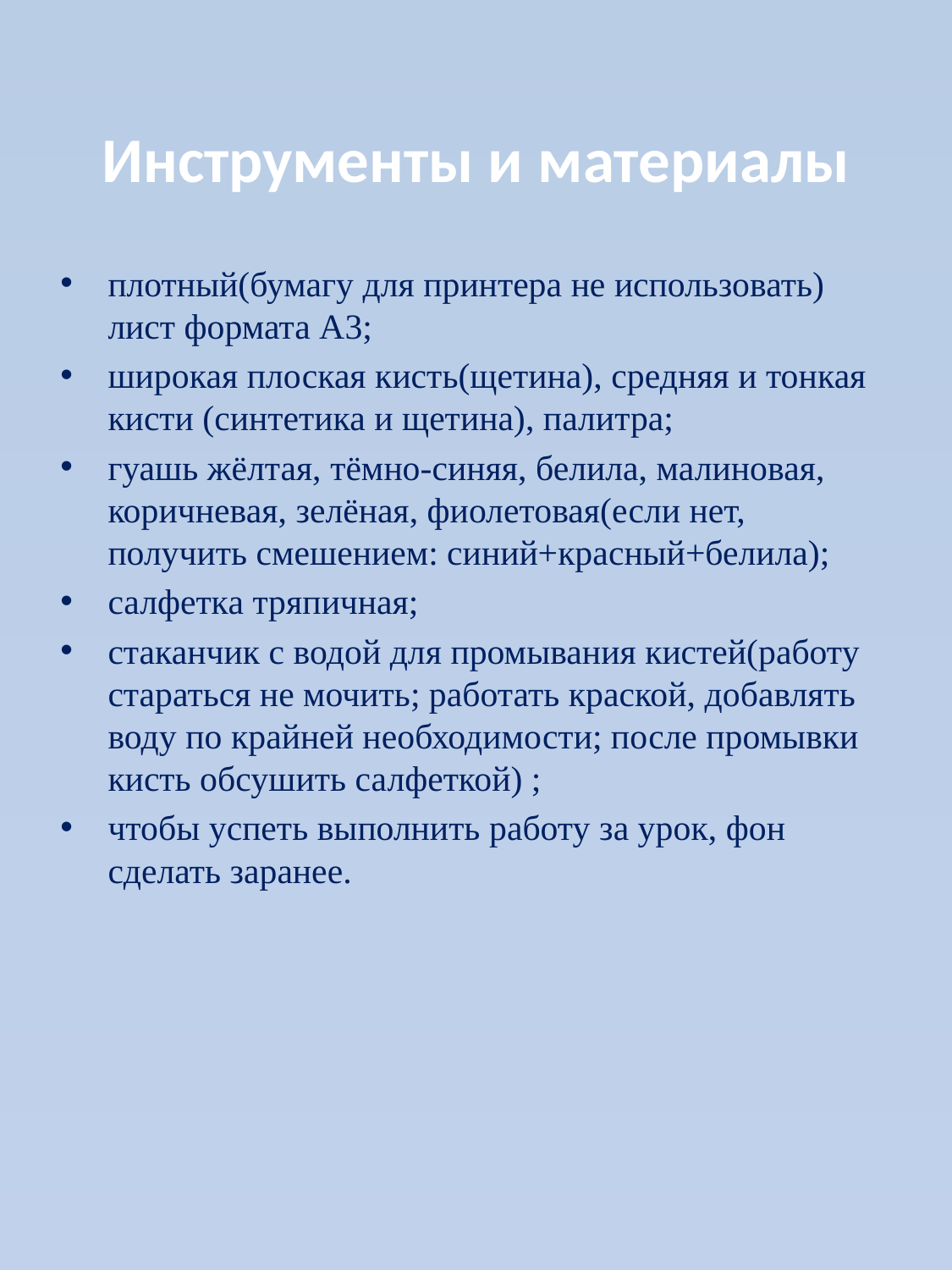

# Инструменты и материалы
плотный(бумагу для принтера не использовать) лист формата А3;
широкая плоская кисть(щетина), средняя и тонкая кисти (синтетика и щетина), палитра;
гуашь жёлтая, тёмно-синяя, белила, малиновая, коричневая, зелёная, фиолетовая(если нет, получить смешением: синий+красный+белила);
салфетка тряпичная;
стаканчик с водой для промывания кистей(работу стараться не мочить; работать краской, добавлять воду по крайней необходимости; после промывки кисть обсушить салфеткой) ;
чтобы успеть выполнить работу за урок, фон сделать заранее.